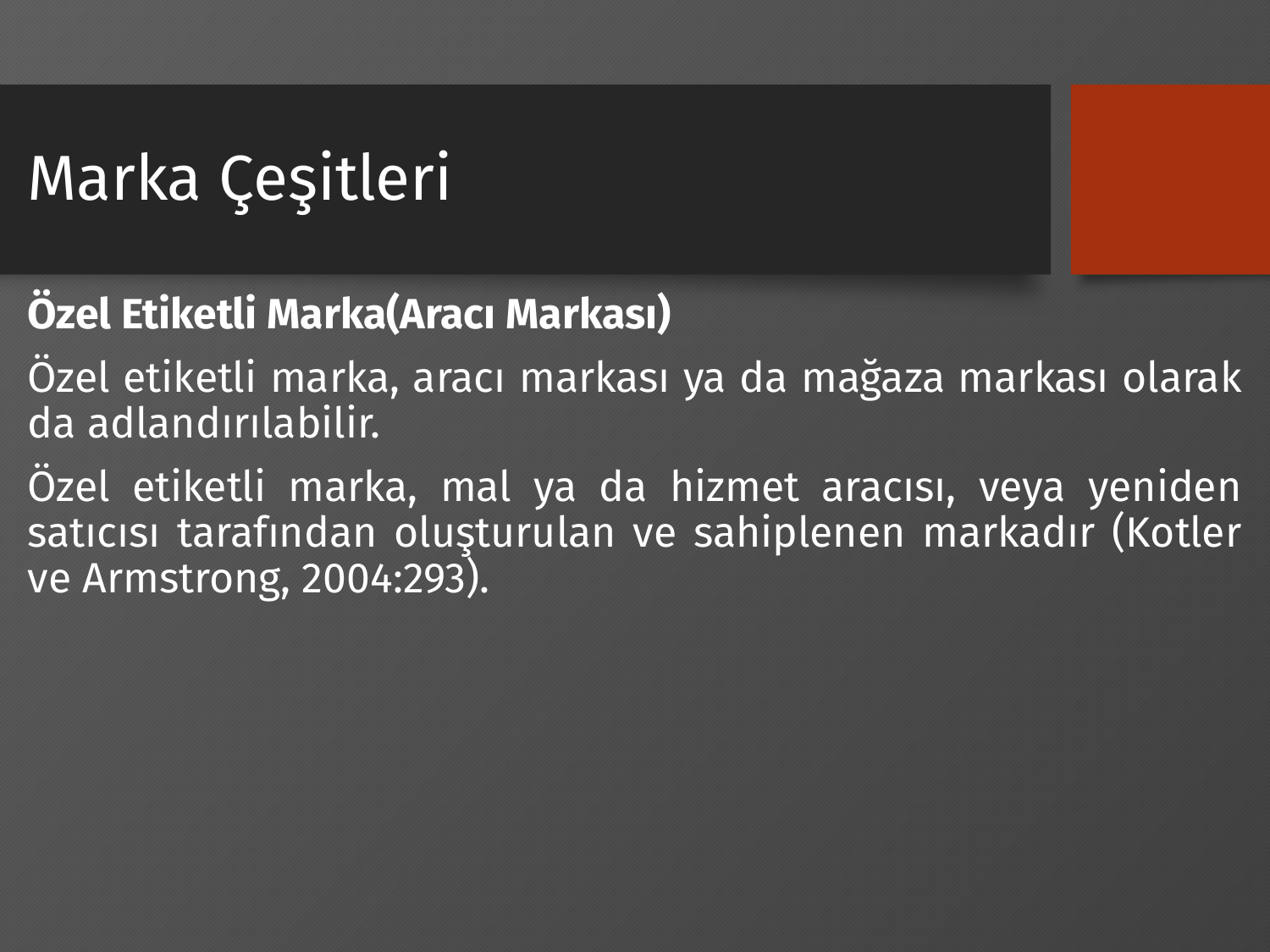

# Marka Çeşitleri
Özel Etiketli Marka(Aracı Markası)
Özel etiketli marka, aracı markası ya da mağaza markası olarak da adlandırılabilir.
Özel etiketli marka, mal ya da hizmet aracısı, veya yeniden satıcısı tarafından oluşturulan ve sahiplenen markadır (Kotler ve Armstrong, 2004:293).